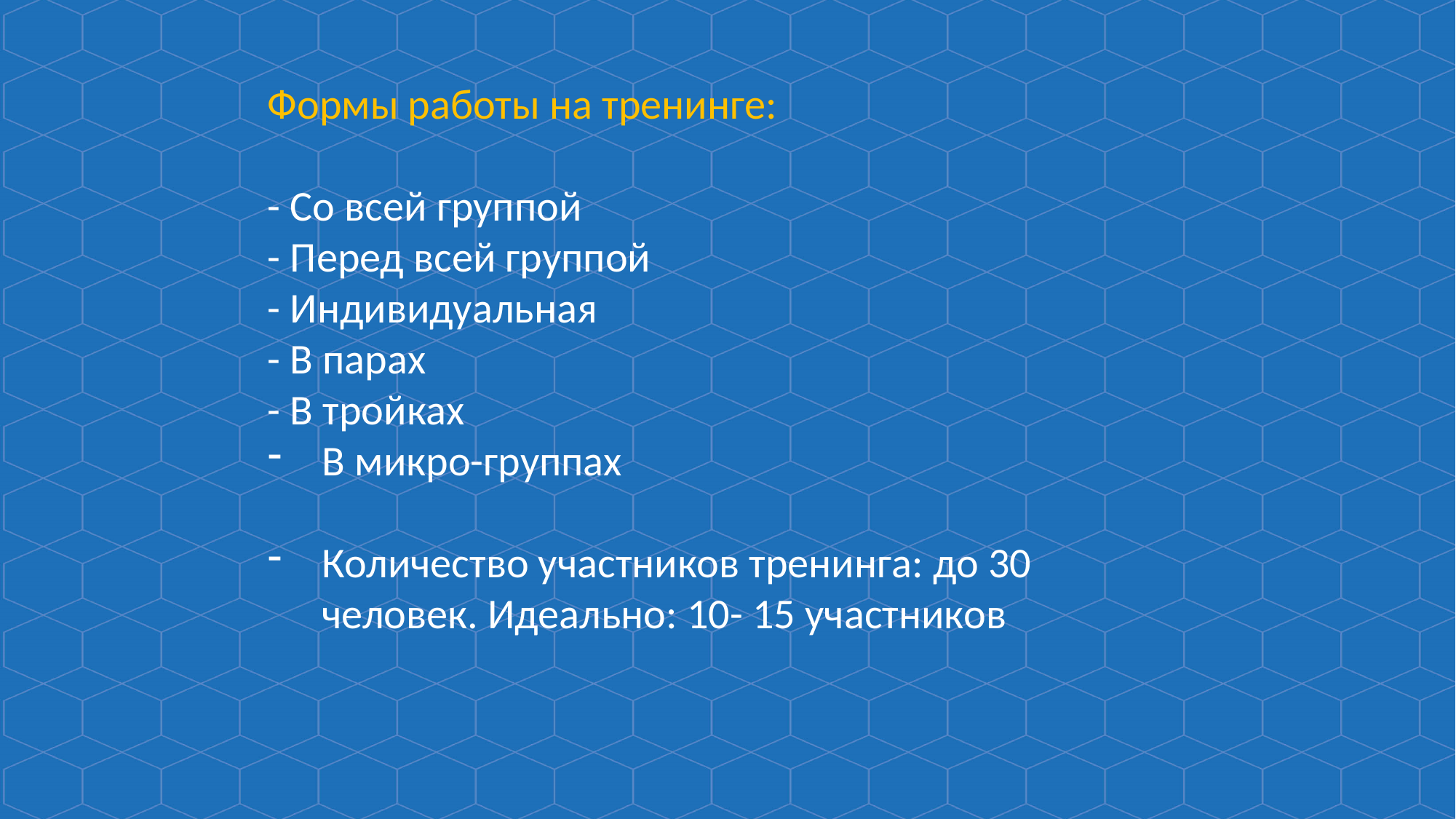

Формы работы на тренинге:

- Со всей группой
- Перед всей группой
- Индивидуальная
- В парах
- В тройках
В микро-группах

Количество участников тренинга: до 30 человек. Идеально: 10- 15 участников